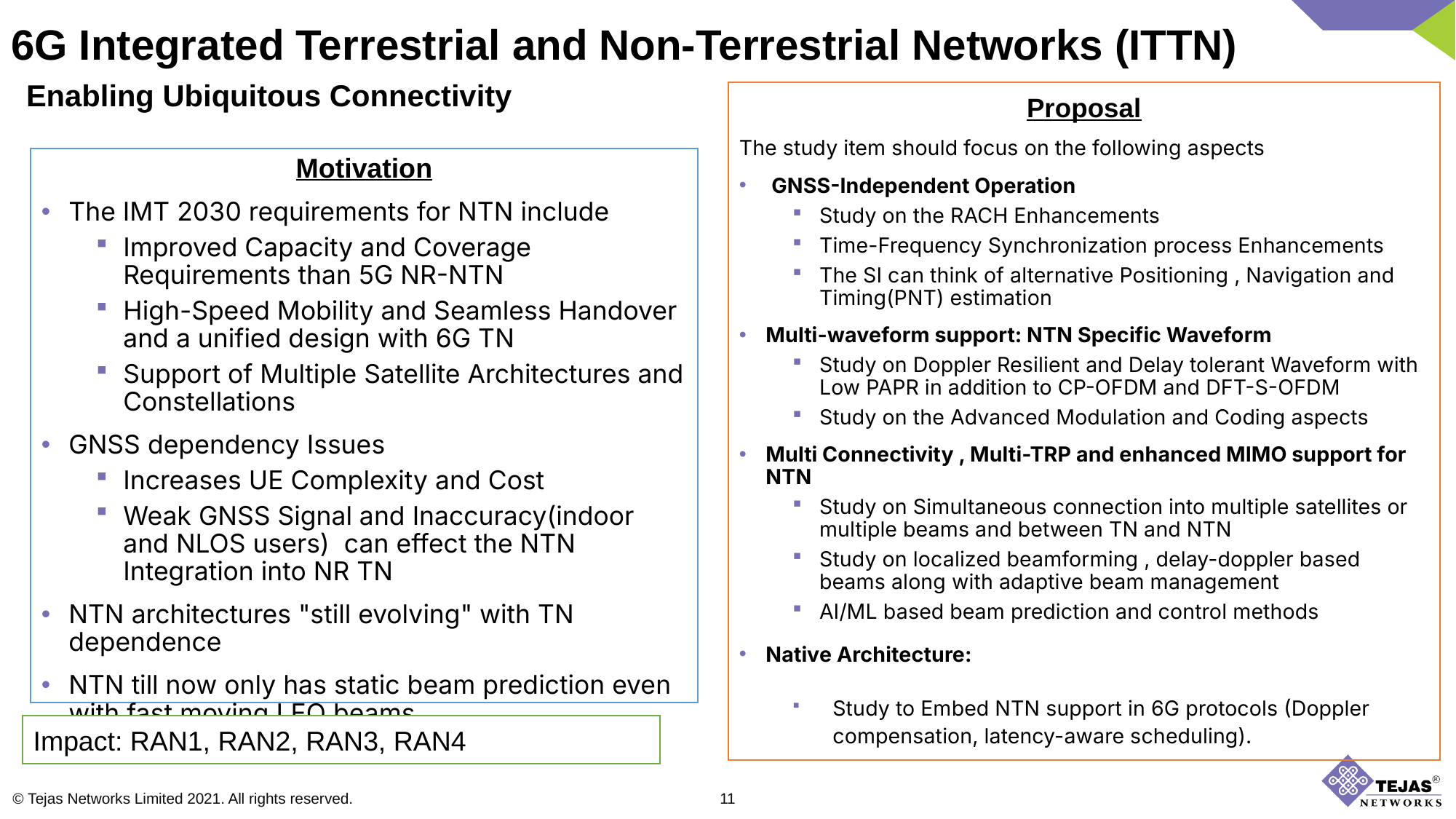

6G Integrated Terrestrial and Non-Terrestrial Networks (ITTN)
Enabling Ubiquitous Connectivity
Proposal
The study item should focus on the following aspects
 GNSS-Independent Operation
Study on the RACH Enhancements
Time-Frequency Synchronization process Enhancements
The SI can think of alternative Positioning , Navigation and Timing(PNT) estimation
Multi-waveform support: NTN Specific Waveform
Study on Doppler Resilient and Delay tolerant Waveform with Low PAPR in addition to CP-OFDM and DFT-S-OFDM
Study on the Advanced Modulation and Coding aspects
Multi Connectivity , Multi-TRP and enhanced MIMO support for NTN
Study on Simultaneous connection into multiple satellites or multiple beams and between TN and NTN
Study on localized beamforming , delay-doppler based beams along with adaptive beam management
AI/ML based beam prediction and control methods
Native Architecture:
Study to Embed NTN support in 6G protocols (Doppler compensation, latency-aware scheduling).
Motivation
The IMT 2030 requirements for NTN include
Improved Capacity and Coverage Requirements than 5G NR-NTN
High-Speed Mobility and Seamless Handover and a unified design with 6G TN
Support of Multiple Satellite Architectures and Constellations
GNSS dependency Issues
Increases UE Complexity and Cost
Weak GNSS Signal and Inaccuracy(indoor and NLOS users)  can effect the NTN Integration into NR TN
NTN architectures "still evolving" with TN dependence
NTN till now only has static beam prediction even with fast moving LEO beams

Impact: RAN1, RAN2, RAN3, RAN4